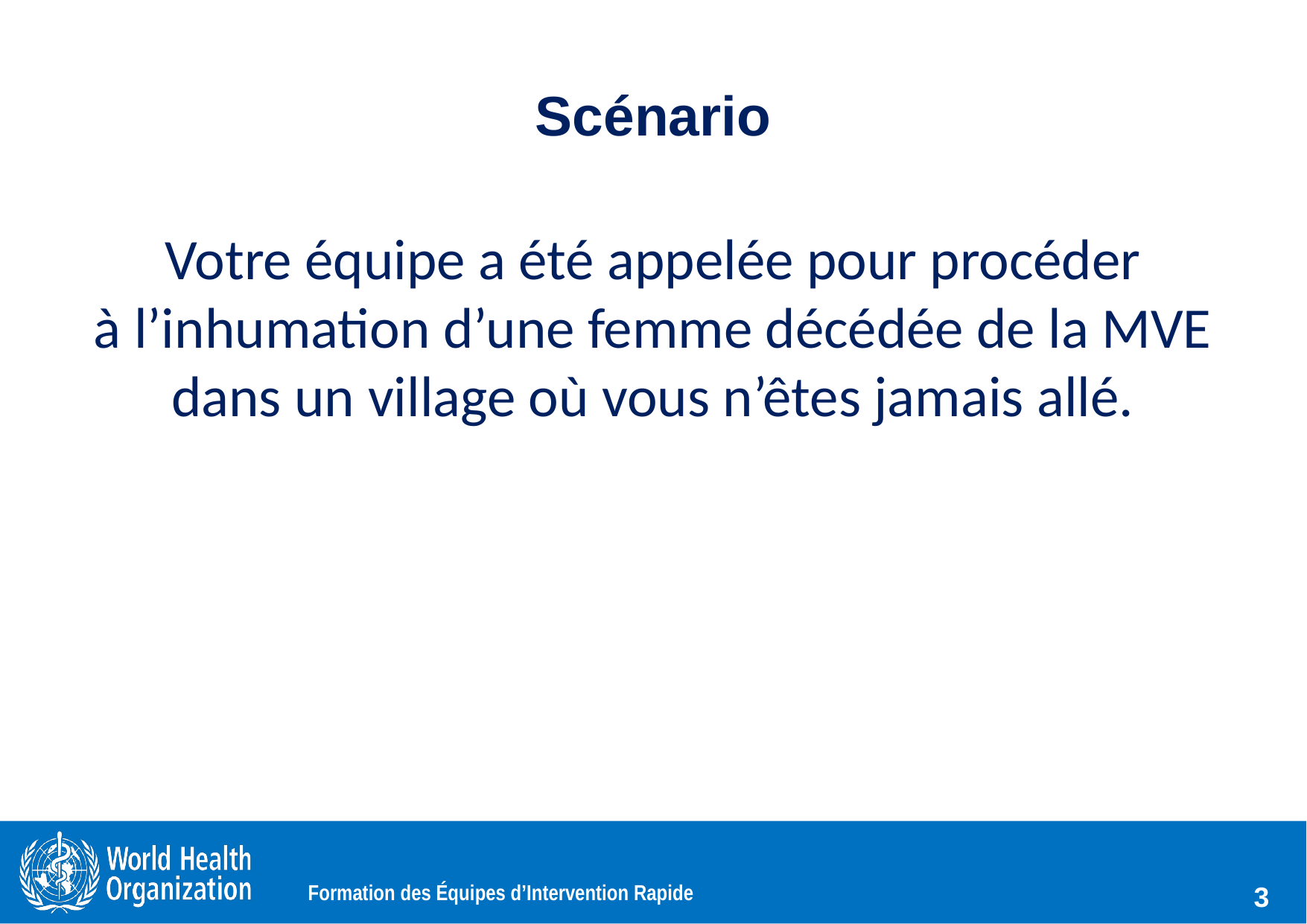

# Scénario
Votre équipe a été appelée pour procéder à l’inhumation d’une femme décédée de la MVE dans un village où vous n’êtes jamais allé.